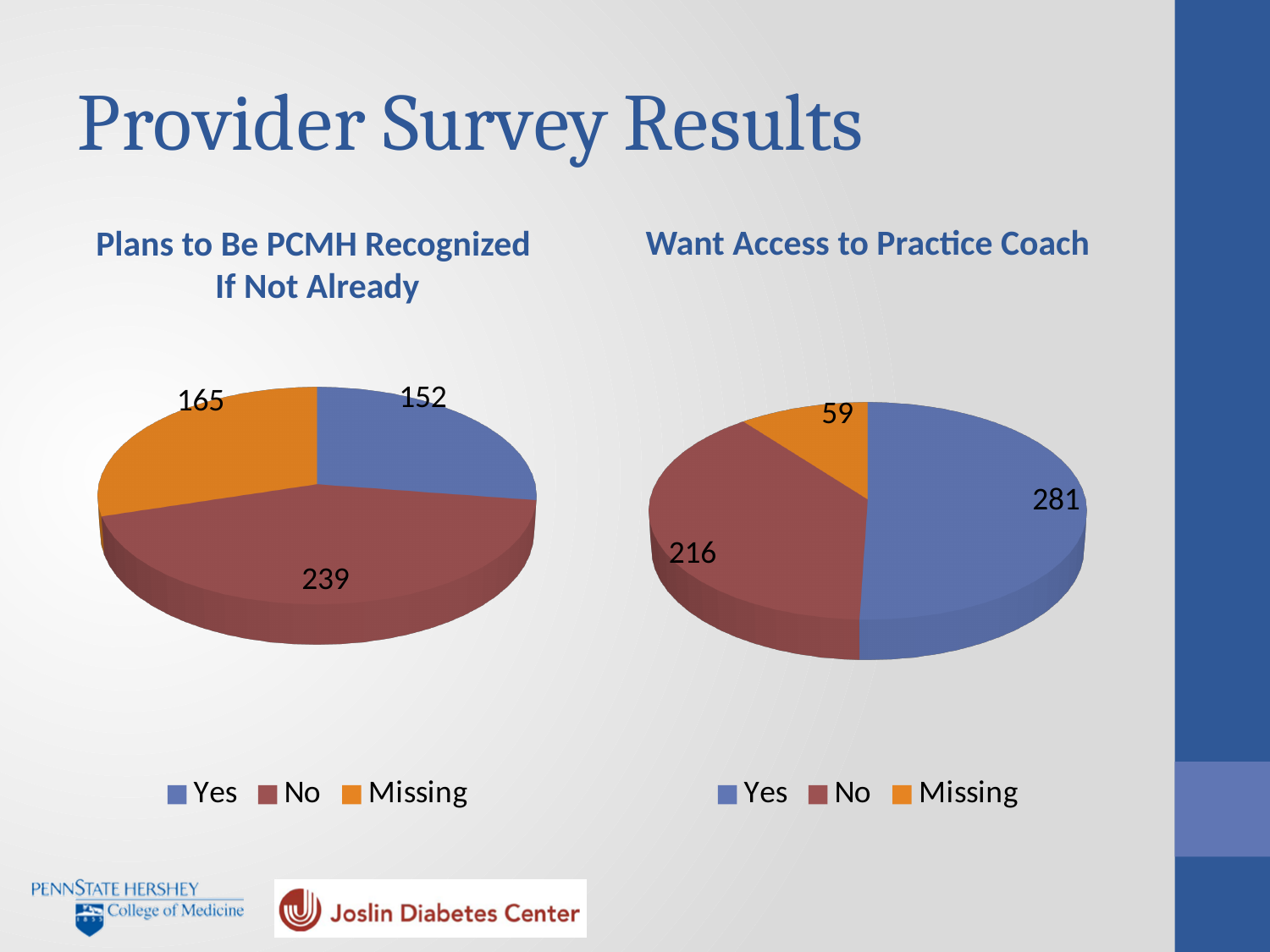

# Provider Survey Results
Want Access to Practice Coach
Plans to Be PCMH Recognized
If Not Already

[unsupported chart]

[unsupported chart]